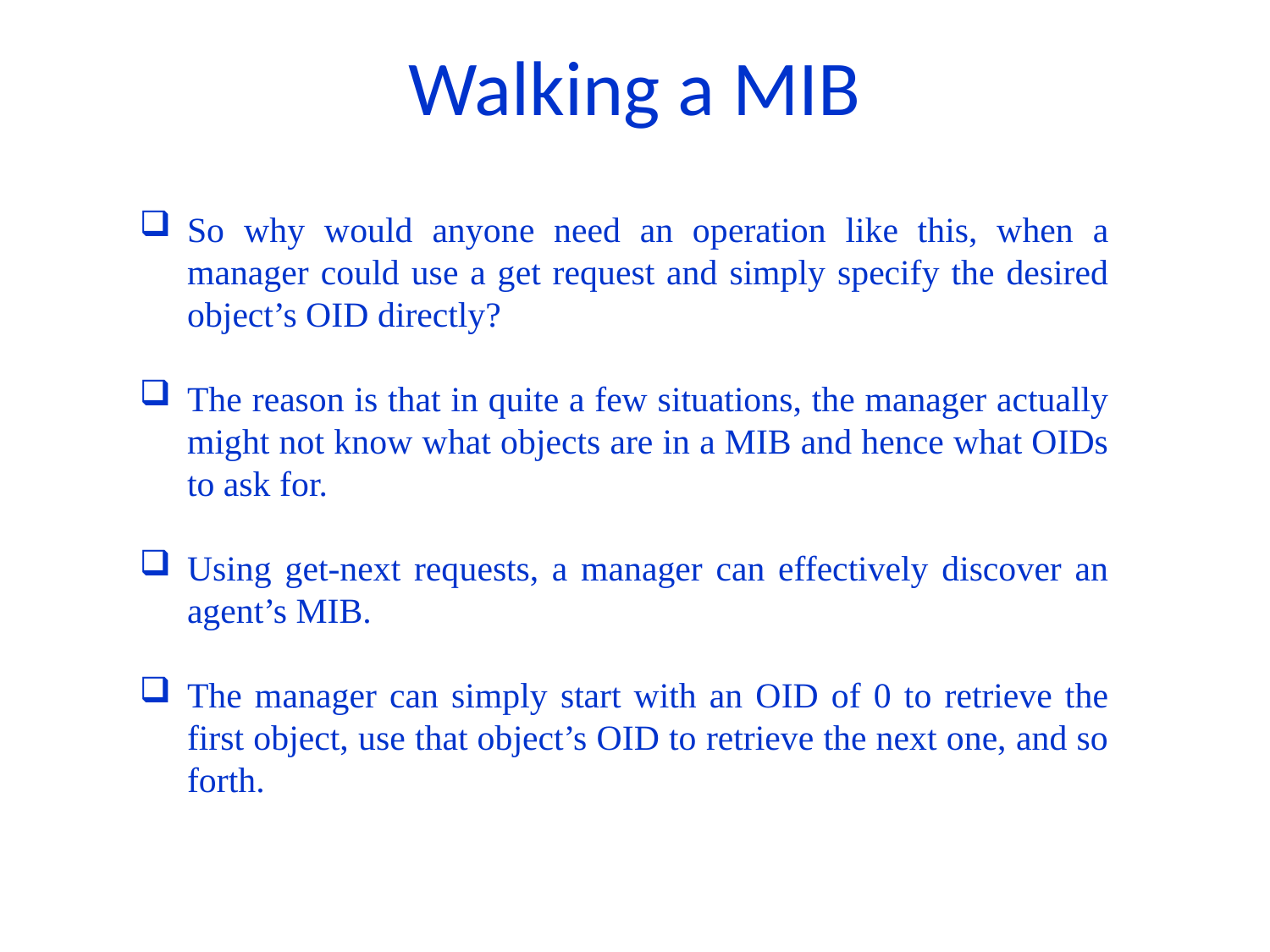

Walking a MIB
So why would anyone need an operation like this, when a manager could use a get request and simply specify the desired object’s OID directly?

The reason is that in quite a few situations, the manager actually might not know what objects are in a MIB and hence what OIDs to ask for.

Using get-next requests, a manager can effectively discover an agent’s MIB.

The manager can simply start with an OID of 0 to retrieve the first object, use that object’s OID to retrieve the next one, and so forth.